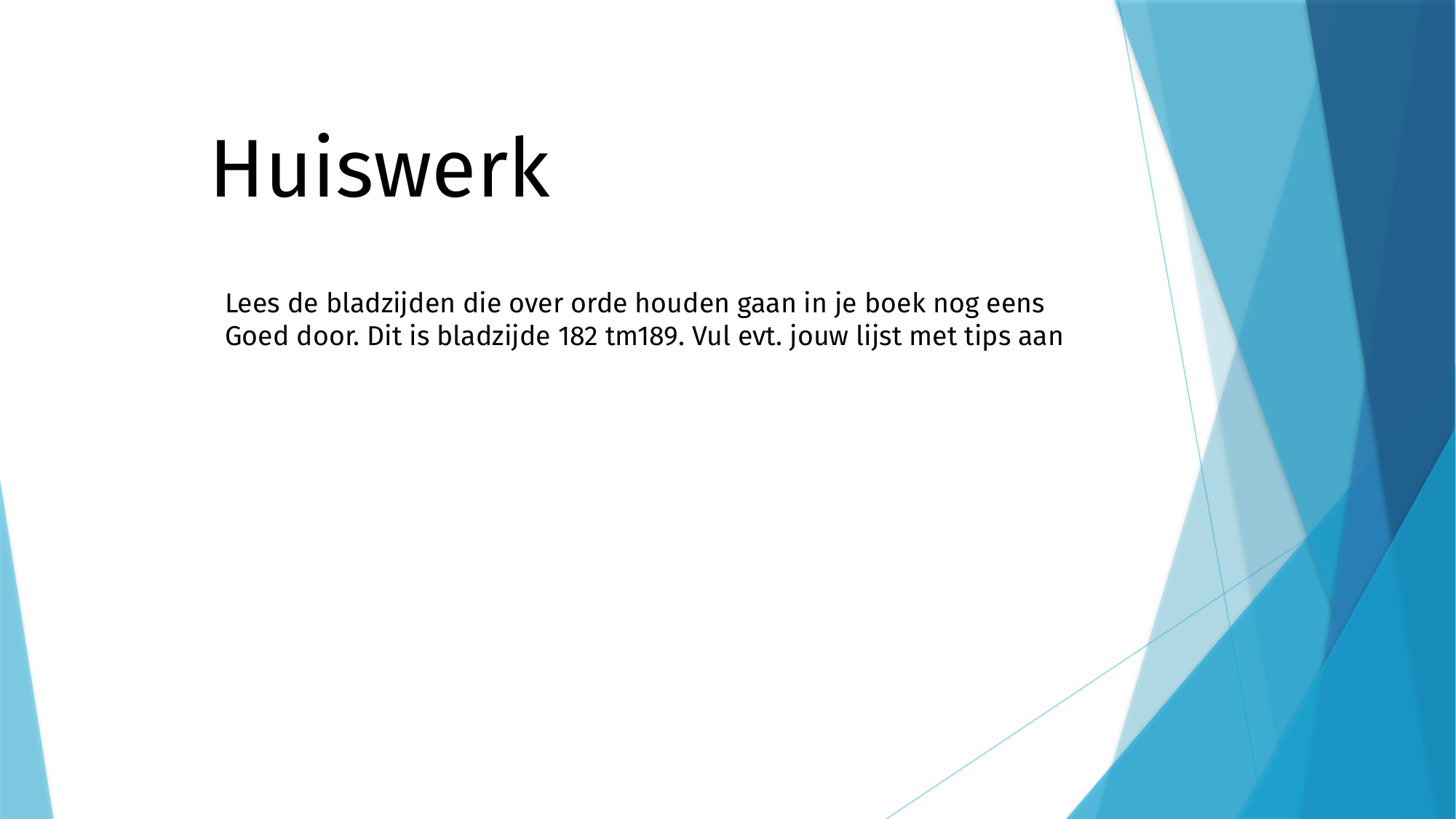

Huiswerk
Lees de bladzijden die over orde houden gaan in je boek nog eens
Goed door. Dit is bladzijde 182 tm189. Vul evt. jouw lijst met tips aan